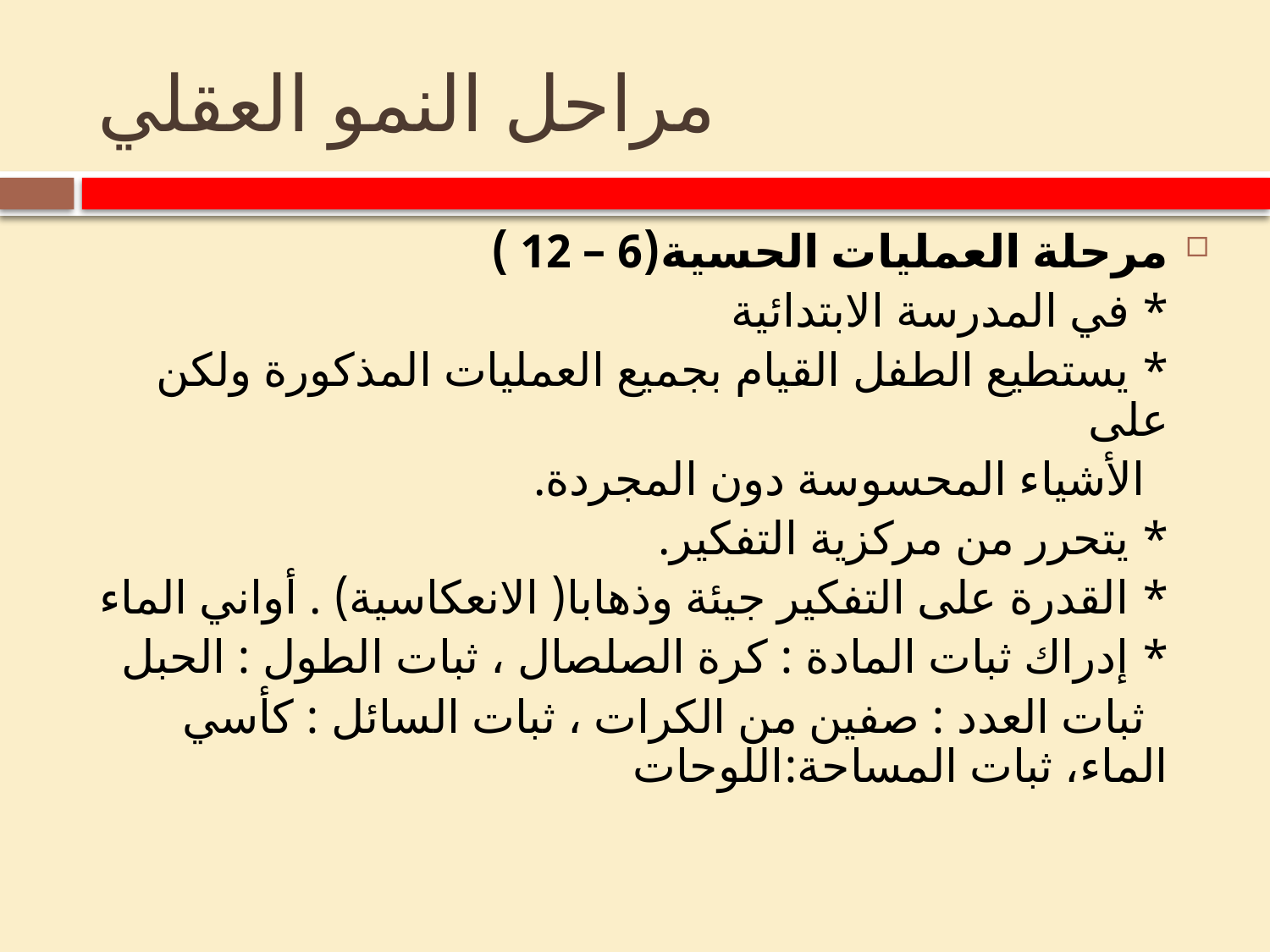

# مراحل النمو العقلي
مرحلة العمليات الحسية(6 – 12 )
   * في المدرسة الابتدائية
   * يستطيع الطفل القيام بجميع العمليات المذكورة ولكن على
     الأشياء المحسوسة دون المجردة.
   * يتحرر من مركزية التفكير.
   * القدرة على التفكير جيئة وذهابا( الانعكاسية) . أواني الماء
   * إدراك ثبات المادة : كرة الصلصال ، ثبات الطول : الحبل
     ثبات العدد : صفين من الكرات ، ثبات السائل : كأسي الماء، ثبات المساحة:اللوحات